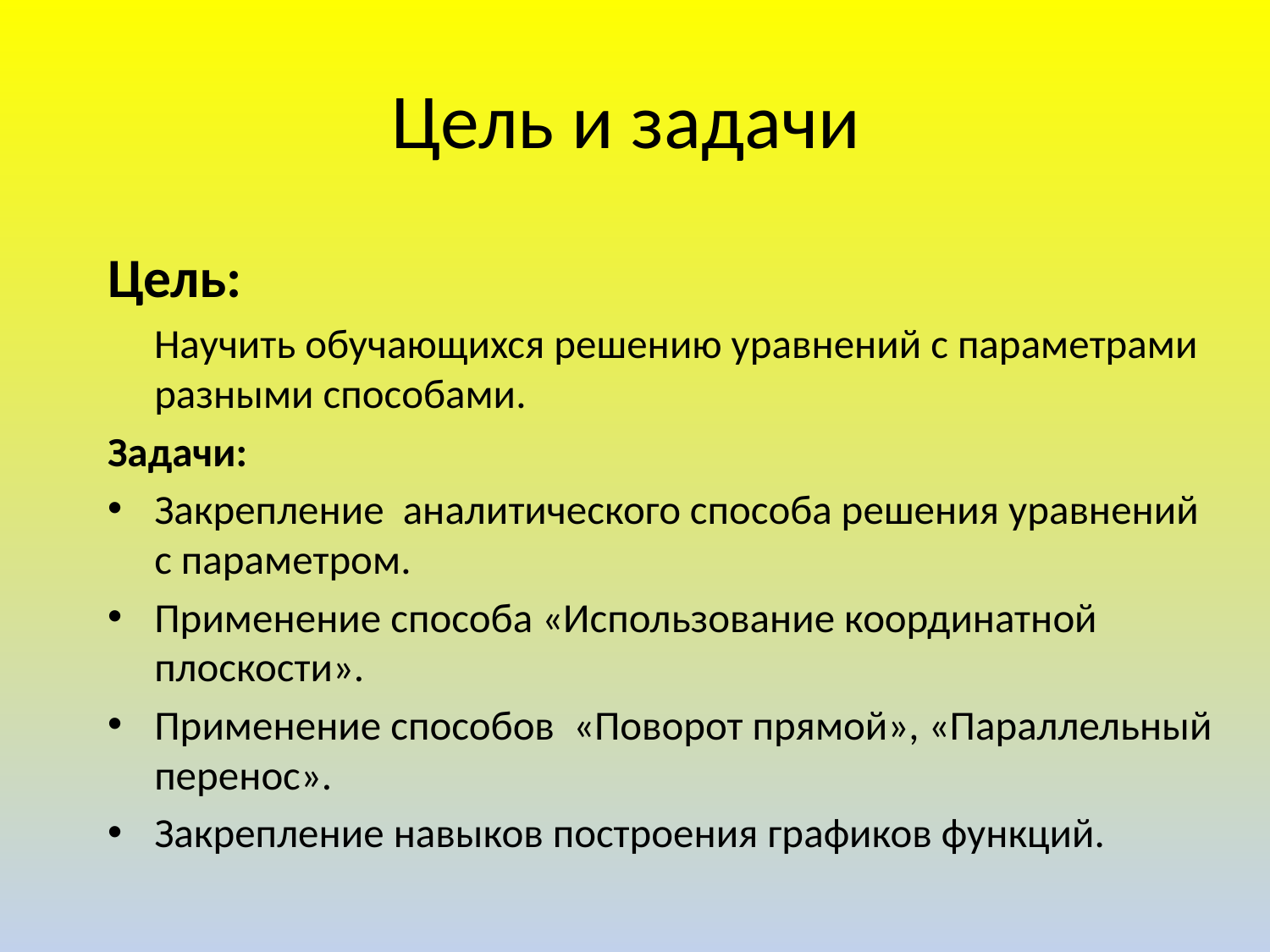

# Цель и задачи
Цель:
     Научить обучающихся решению уравнений с параметрами  разными способами.
Задачи:
Закрепление  аналитического способа решения уравнений с параметром.
Применение способа «Использование координатной плоскости».
Применение способов  «Поворот прямой», «Параллельный перенос».
Закрепление навыков построения графиков функций.